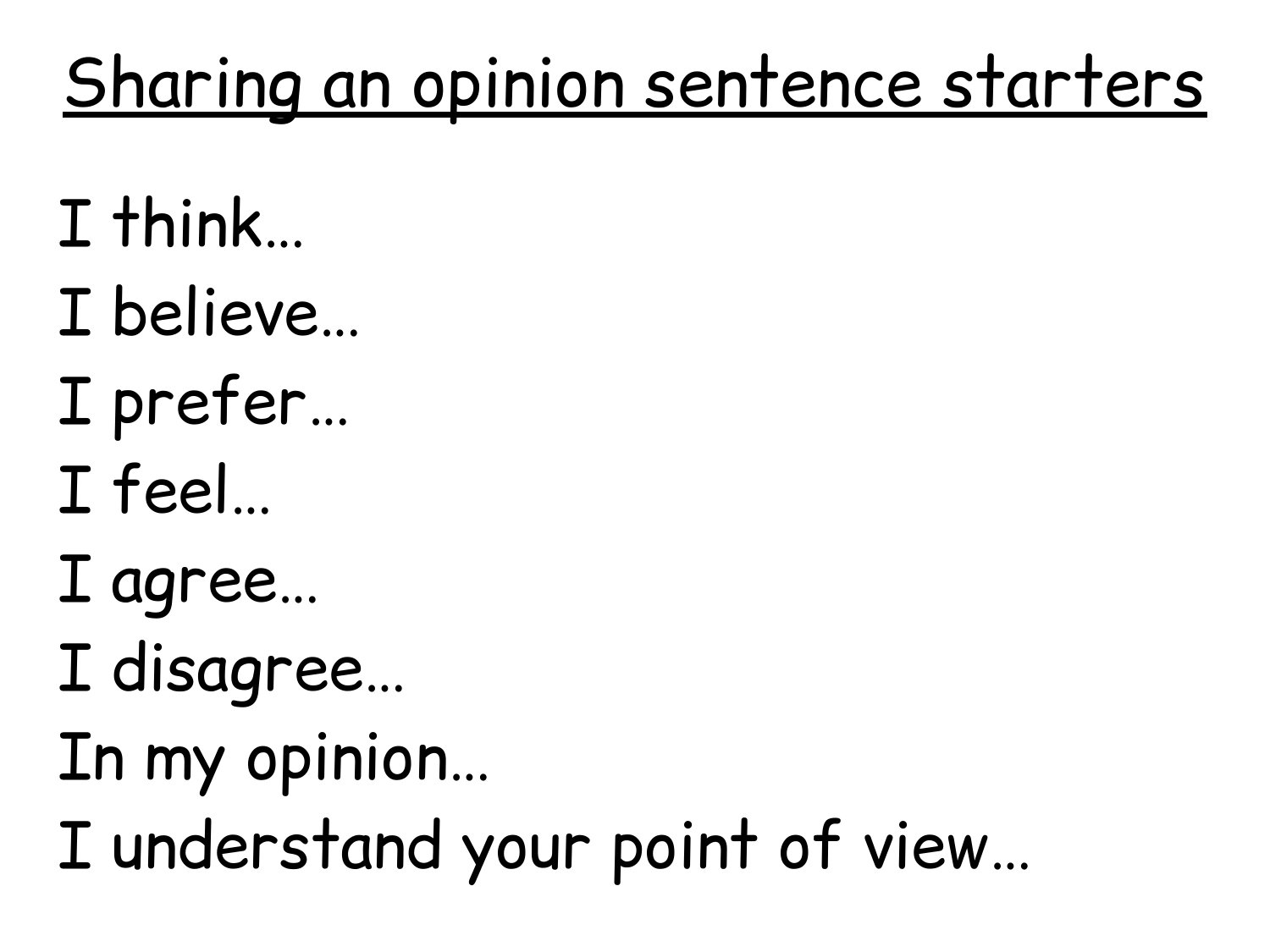

# Sharing an opinion sentence starters
I think…
I believe…
I prefer…
I feel…
I agree…
I disagree…
In my opinion…
I understand your point of view…